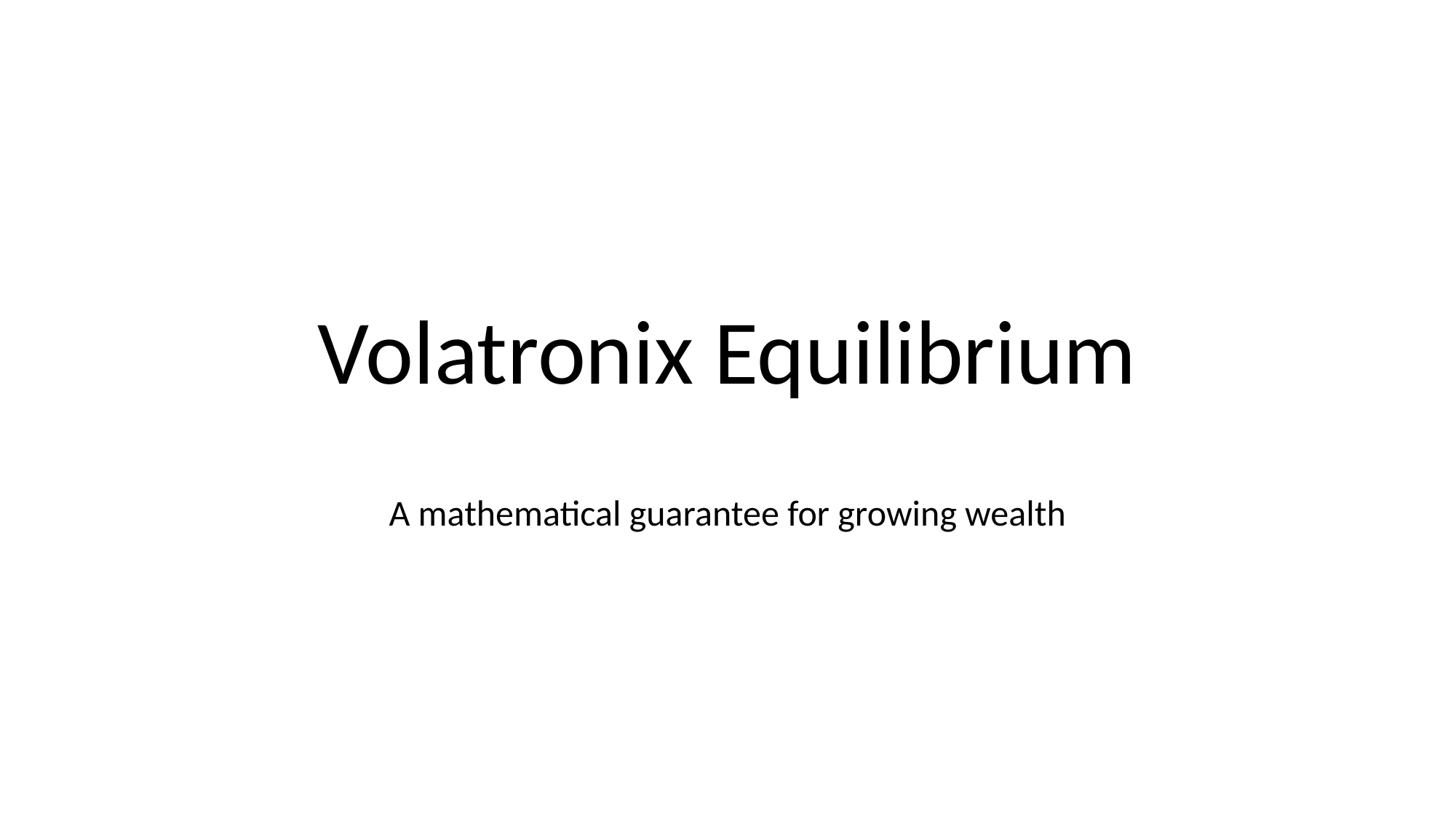

# Volatronix Equilibrium

A mathematical guarantee for growing wealth